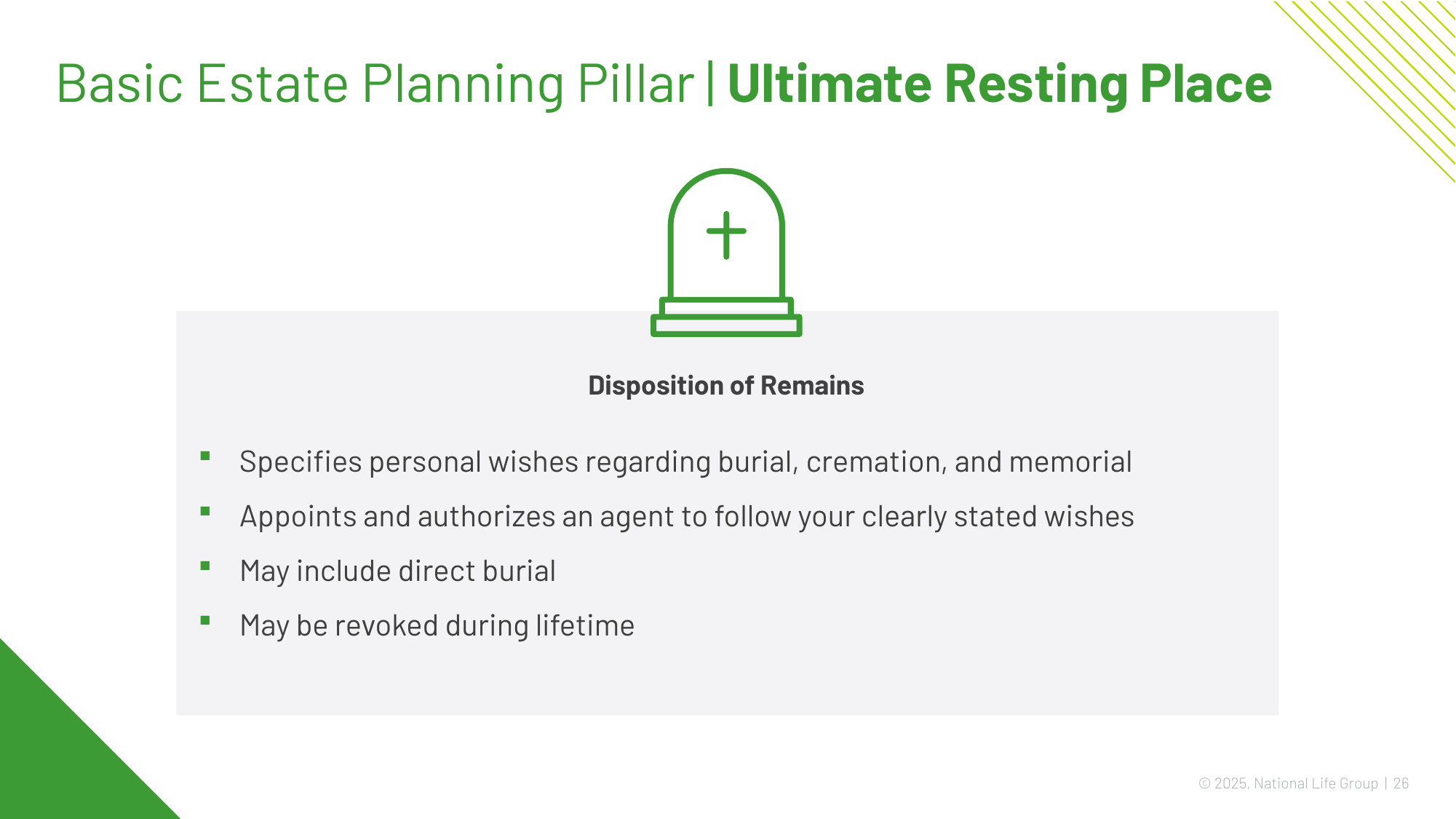

# Basic Estate Planning Pillar | Ultimate Resting Place

Specifies personal wishes regarding burial, cremation, and memorial
Appoints and authorizes an agent to follow your clearly stated wishes
May include direct burial
May be revoked during lifetime
Disposition of Remains
© 2025, National Life Group  |  26